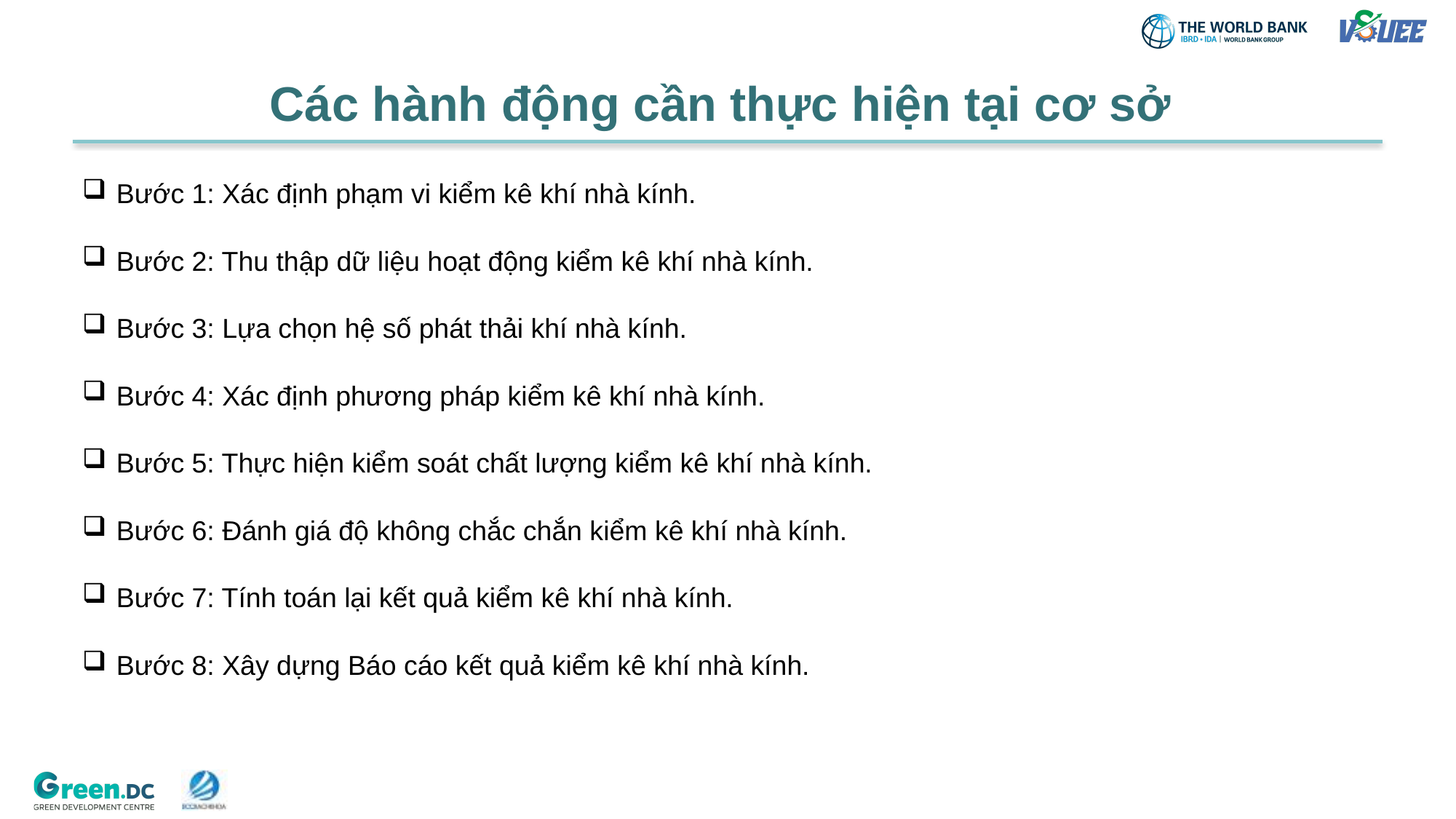

Các hành động cần thực hiện tại cơ sở
Bước 1: Xác định phạm vi kiểm kê khí nhà kính.
Bước 2: Thu thập dữ liệu hoạt động kiểm kê khí nhà kính.
Bước 3: Lựa chọn hệ số phát thải khí nhà kính.
Bước 4: Xác định phương pháp kiểm kê khí nhà kính.
Bước 5: Thực hiện kiểm soát chất lượng kiểm kê khí nhà kính.
Bước 6: Đánh giá độ không chắc chắn kiểm kê khí nhà kính.
Bước 7: Tính toán lại kết quả kiểm kê khí nhà kính.
Bước 8: Xây dựng Báo cáo kết quả kiểm kê khí nhà kính.